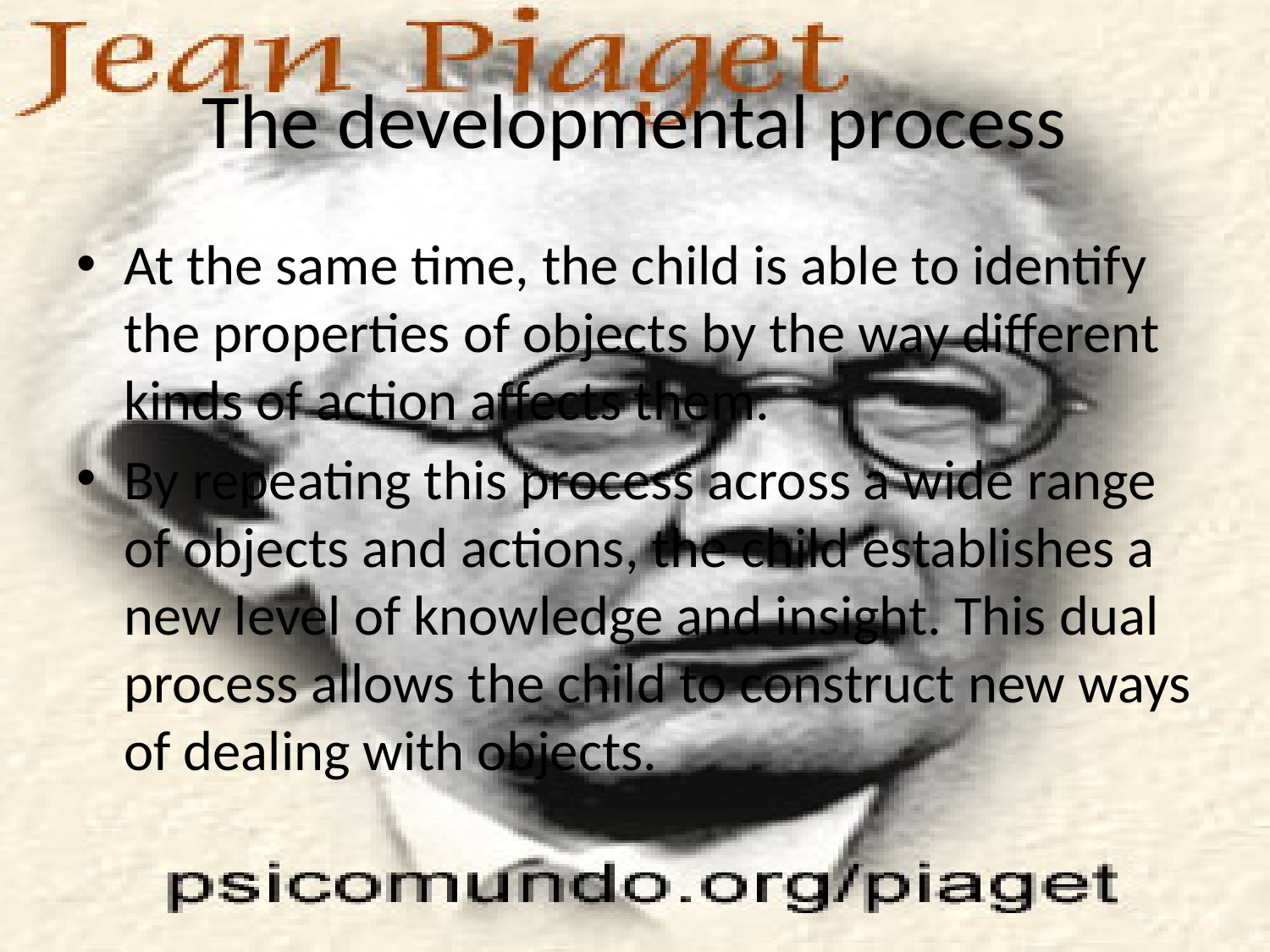

# The developmental process
At the same time, the child is able to identify the properties of objects by the way different kinds of action affects them.
By repeating this process across a wide range of objects and actions, the child establishes a new level of knowledge and insight. This dual process allows the child to construct new ways of dealing with objects.